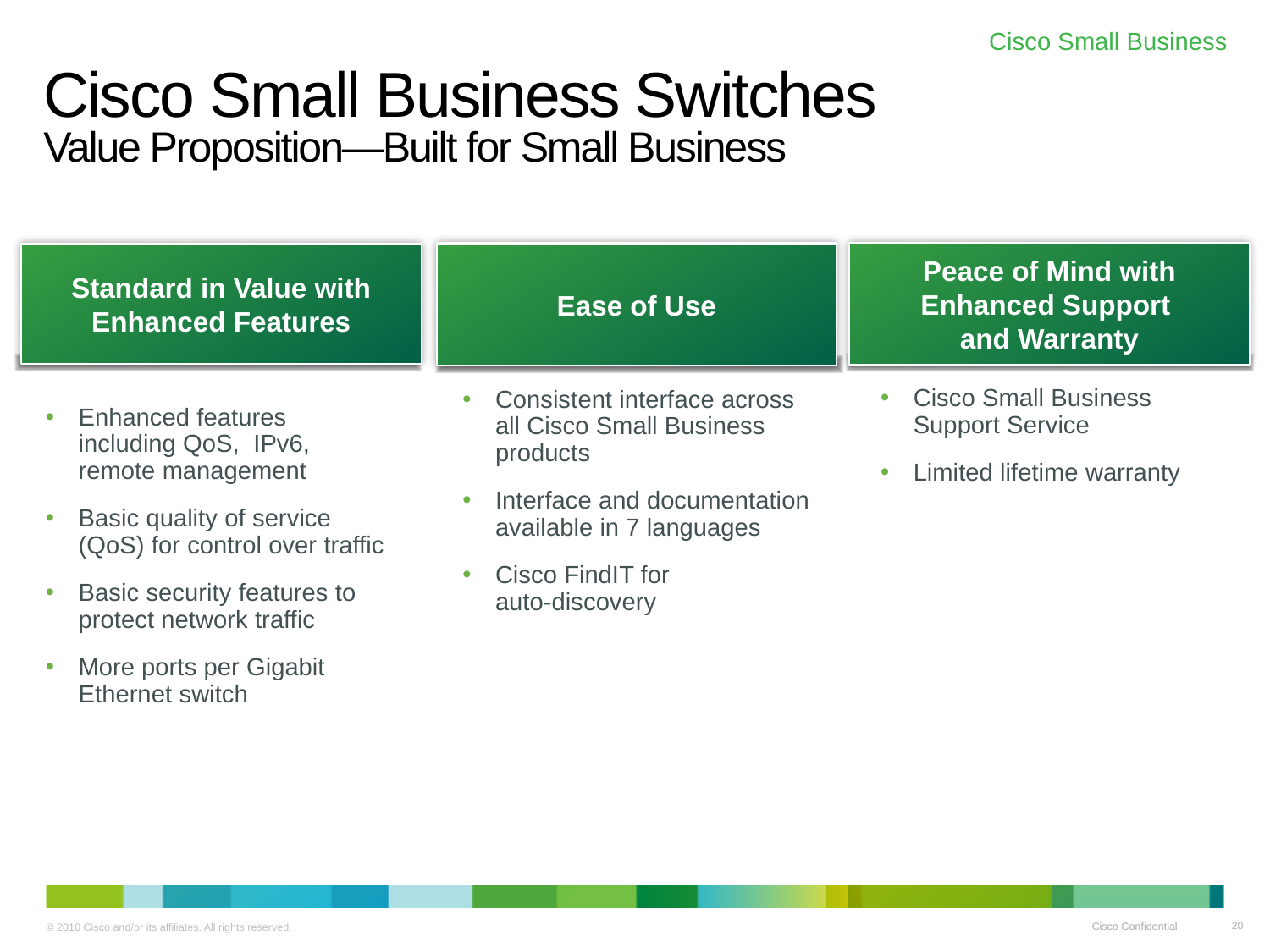

# Cisco Small Business Switches Value Proposition—Built for Small Business
Ease of Use

Consistent interface across all Cisco Small Business products
Interface and documentation available in 7 languages
Cisco FindIT for
auto-discovery
Peace of Mind with Enhanced Support
and Warranty

Cisco Small Business Support Service
Limited lifetime warranty
Standard in Value with Enhanced Features

Enhanced features including QoS,  IPv6, remote management
Basic quality of service (QoS) for control over traffic
Basic security features to protect network traffic
More ports per Gigabit Ethernet switch

20
Cisco Confidential